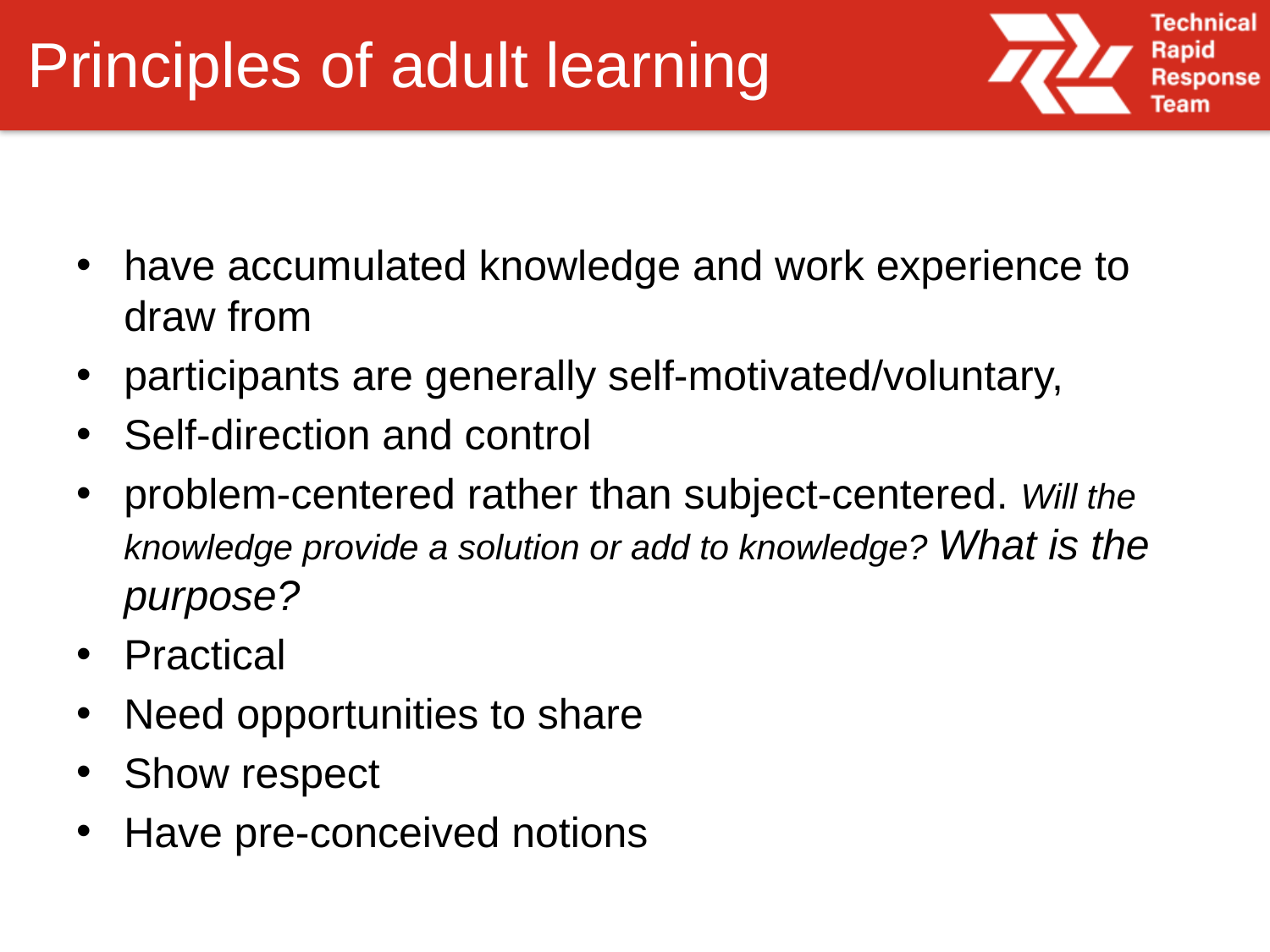

# Principles of adult learning

have accumulated knowledge and work experience to draw from
participants are generally self-motivated/voluntary,
Self-direction and control
problem-centered rather than subject-centered. Will the knowledge provide a solution or add to knowledge? What is the purpose?
Practical
Need opportunities to share
Show respect
Have pre-conceived notions